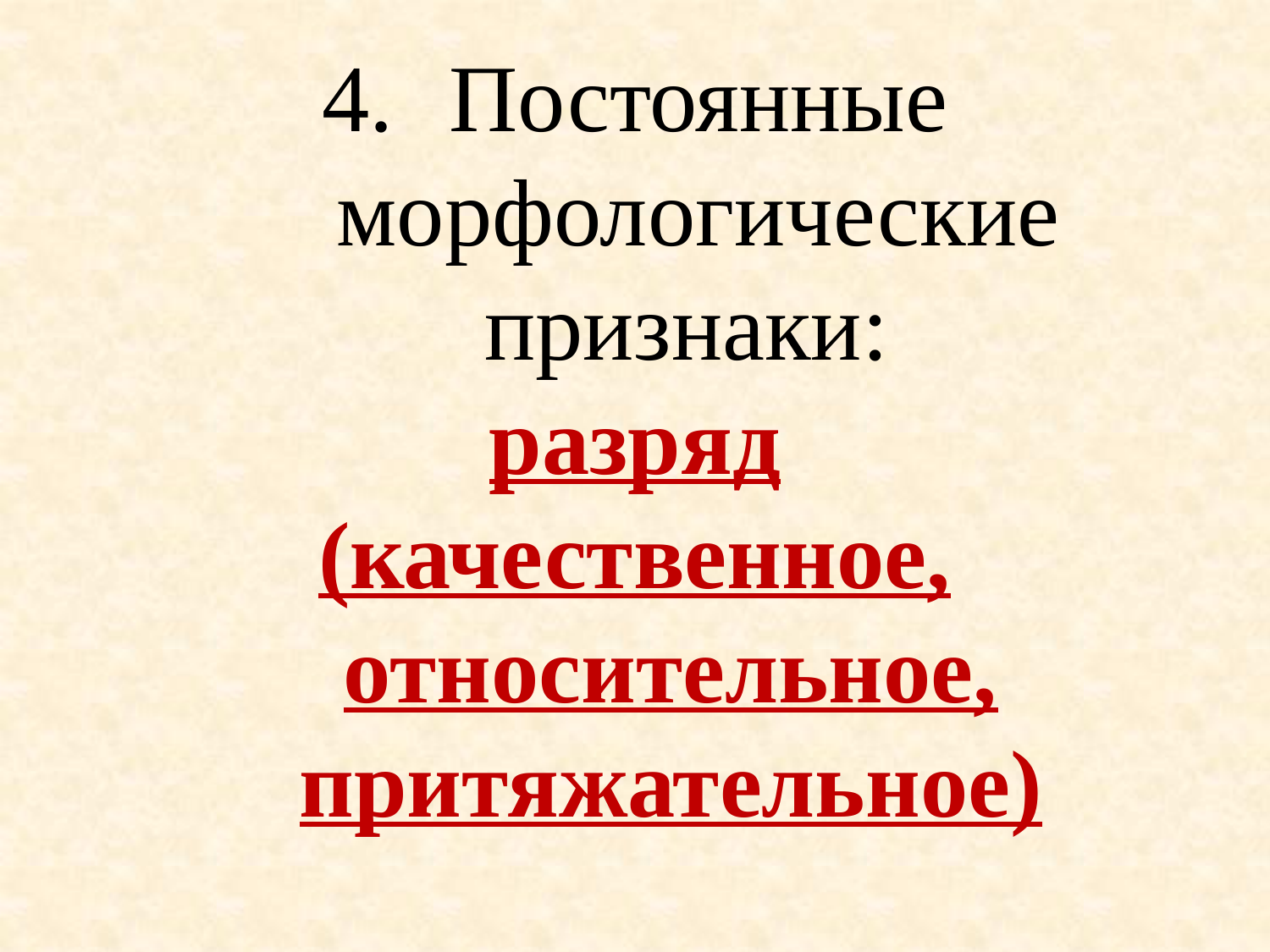

Постоянные морфологические признаки:
разряд
(качественное, относительное, притяжательное)